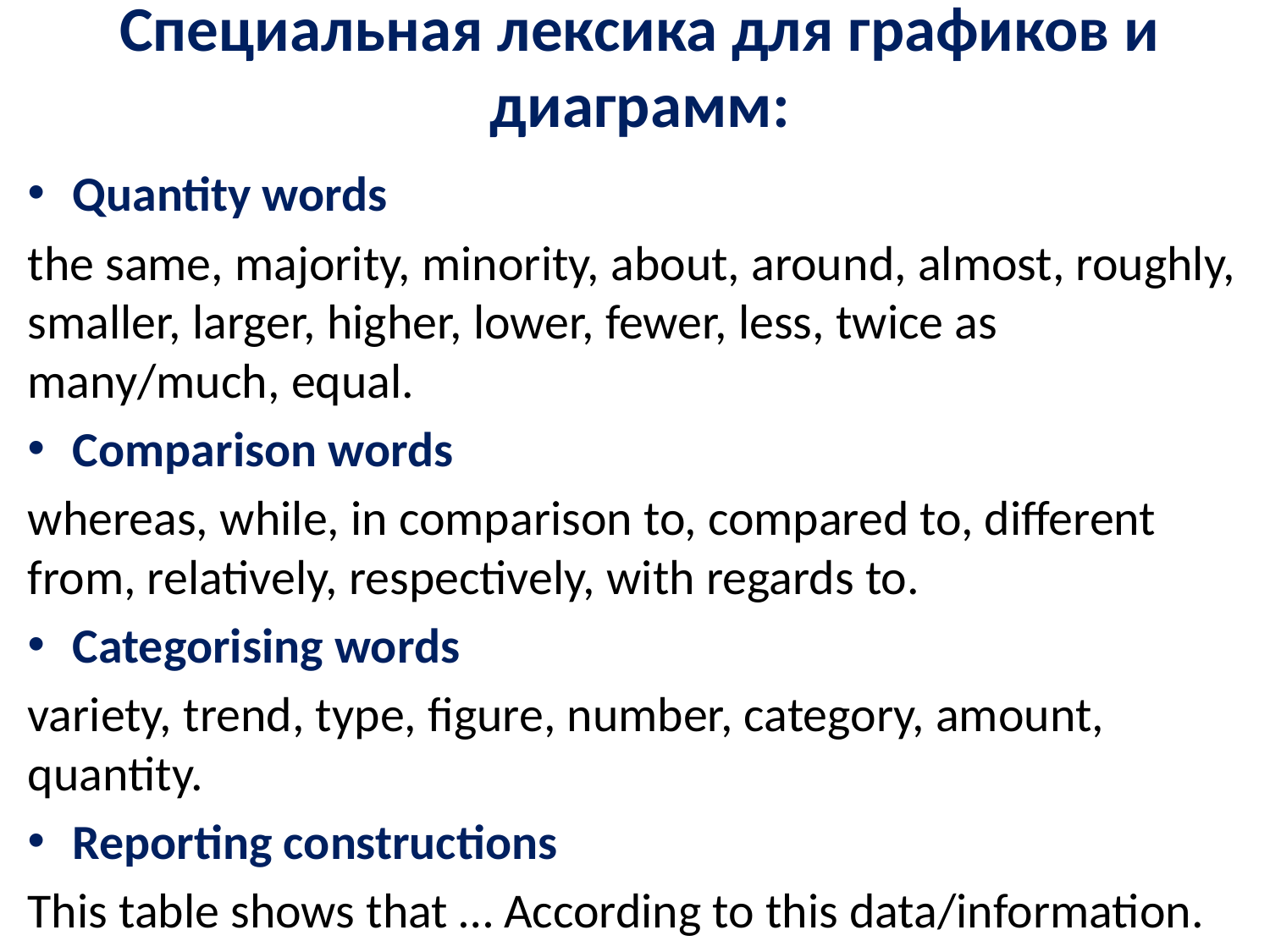

# Специальная лексика для графиков и диаграмм:
Quantity words
the same, majority, minority, about, around, almost, roughly, smaller, larger, higher, lower, fewer, less, twice as many/much, equal.
Comparison words
whereas, while, in comparison to, compared to, different from, relatively, respectively, with regards to.
Categorising words
variety, trend, type, figure, number, category, amount, quantity.
Reporting constructions
This table shows that … According to this data/information.